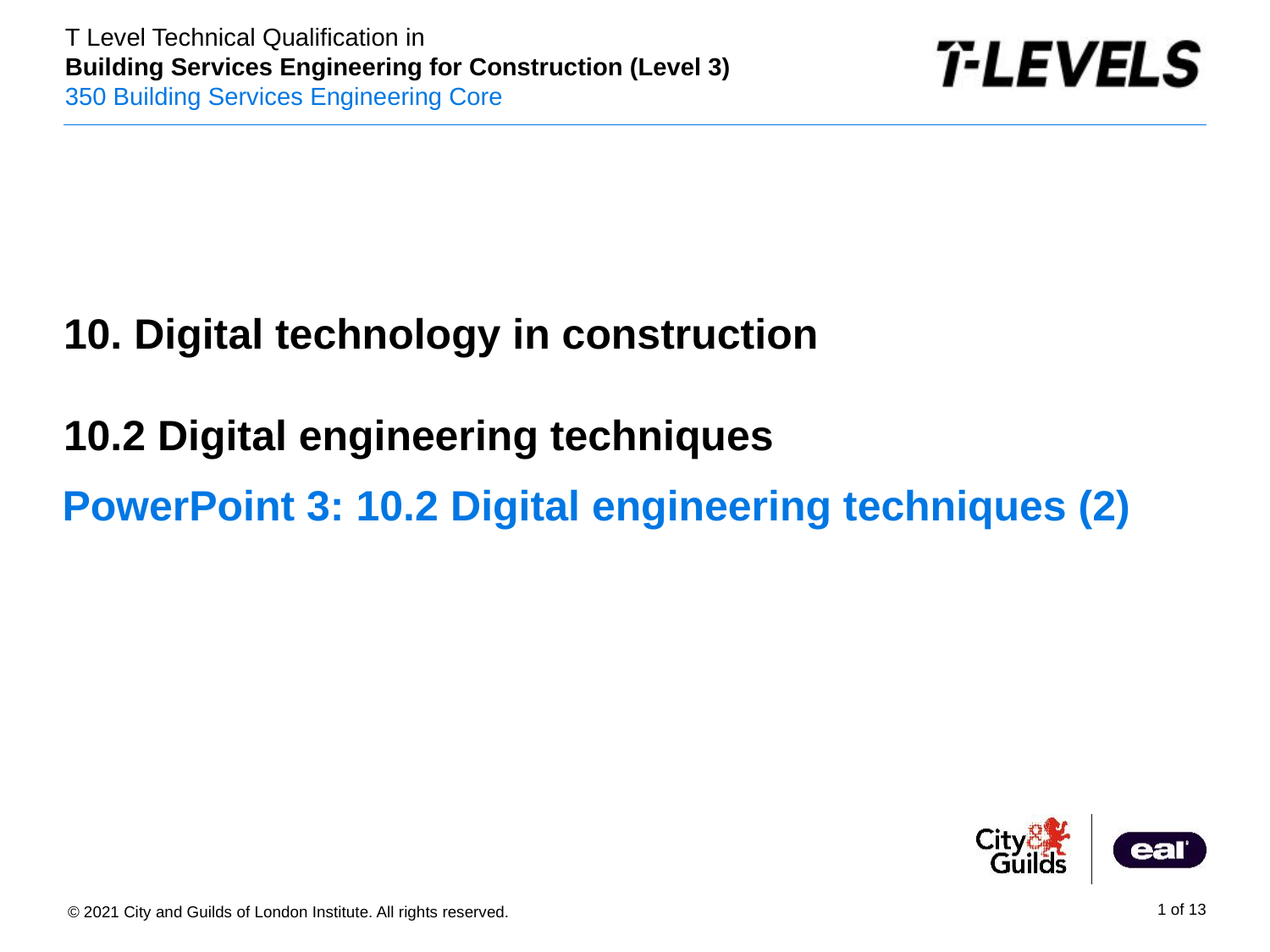

PowerPoint presentation
10. Digital technology in construction

10.2 Digital engineering techniques
# PowerPoint 3: 10.2 Digital engineering techniques (2)